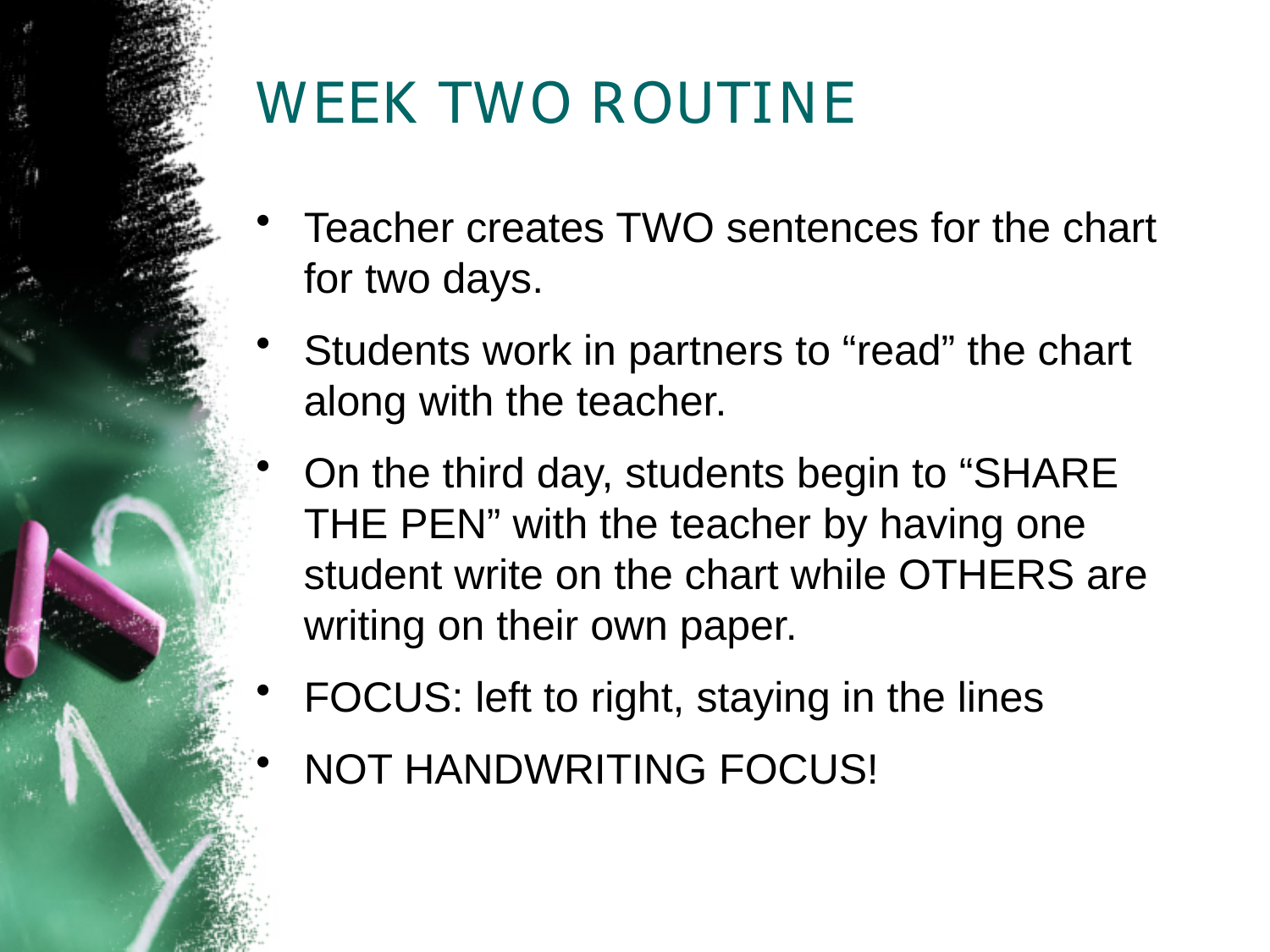

# WEEK TWO ROUTINE
Teacher creates TWO sentences for the chart for two days.
Students work in partners to “read” the chart along with the teacher.
On the third day, students begin to “SHARE THE PEN” with the teacher by having one student write on the chart while OTHERS are writing on their own paper.
FOCUS: left to right, staying in the lines
NOT HANDWRITING FOCUS!